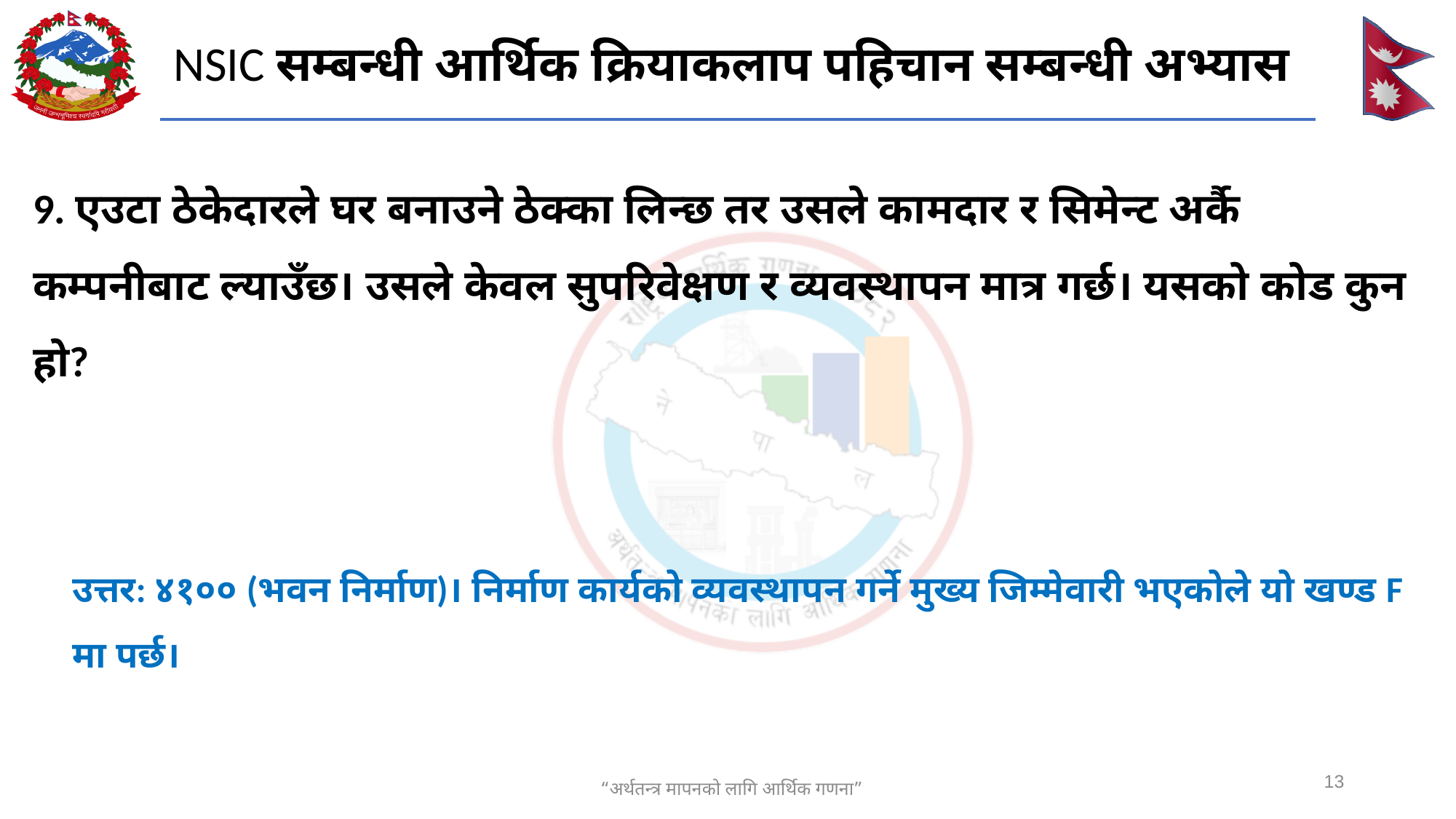

# NSIC सम्बन्धी आर्थिक क्रियाकलाप पहिचान सम्बन्धी अभ्यास
9. एउटा ठेकेदारले घर बनाउने ठेक्का लिन्छ तर उसले कामदार र सिमेन्ट अर्कै कम्पनीबाट ल्याउँछ। उसले केवल सुपरिवेक्षण र व्यवस्थापन मात्र गर्छ। यसको कोड कुन हो?
उत्तर: ४१०० (भवन निर्माण)। निर्माण कार्यको व्यवस्थापन गर्ने मुख्य जिम्मेवारी भएकोले यो खण्ड F मा पर्छ।

13
“अर्थतन्त्र मापनको लागि आर्थिक गणना”